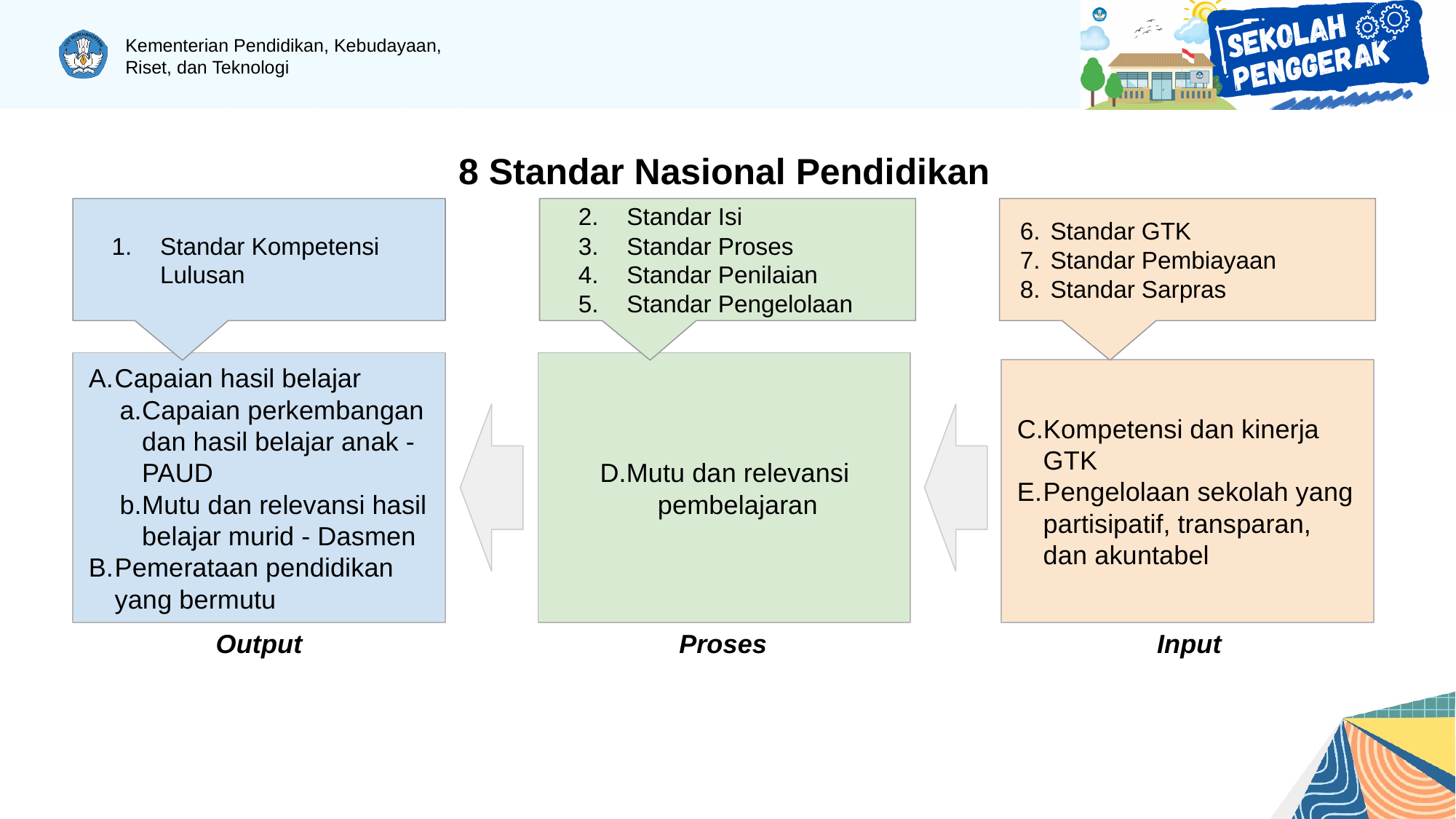

8 Standar Nasional Pendidikan
Standar Kompetensi Lulusan
Standar Isi
Standar Proses
Standar Penilaian
Standar Pengelolaan
Standar GTK
Standar Pembiayaan
Standar Sarpras
Capaian hasil belajar
Capaian perkembangan dan hasil belajar anak - PAUD
Mutu dan relevansi hasil belajar murid - Dasmen
Pemerataan pendidikan yang bermutu
Mutu dan relevansi pembelajaran
Kompetensi dan kinerja GTK
Pengelolaan sekolah yang partisipatif, transparan, dan akuntabel

Output
Proses
Input